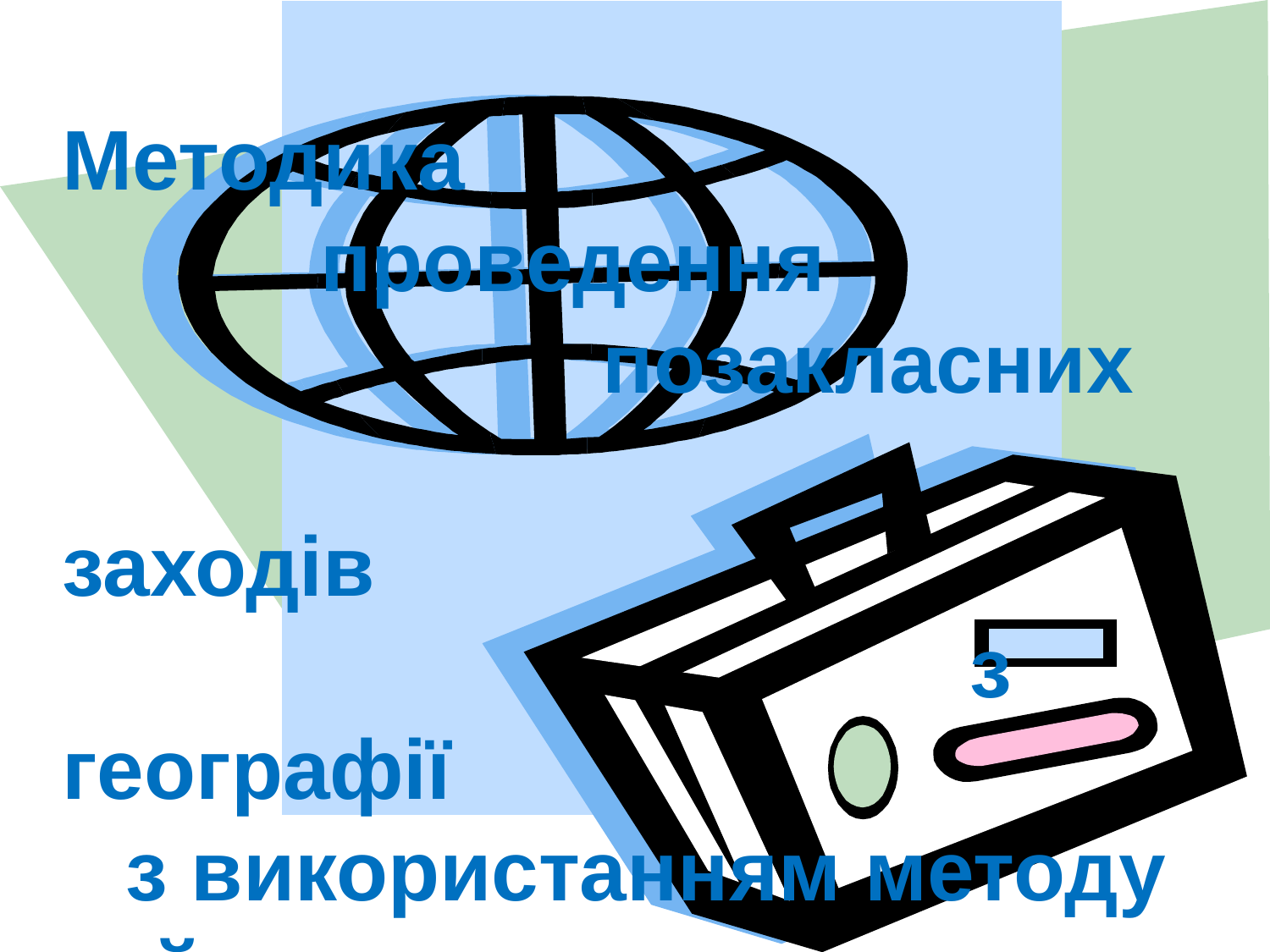

Методика
           проведення
                       позакласних
                                      заходів
                                         з географії
   з використанням методу кейсу